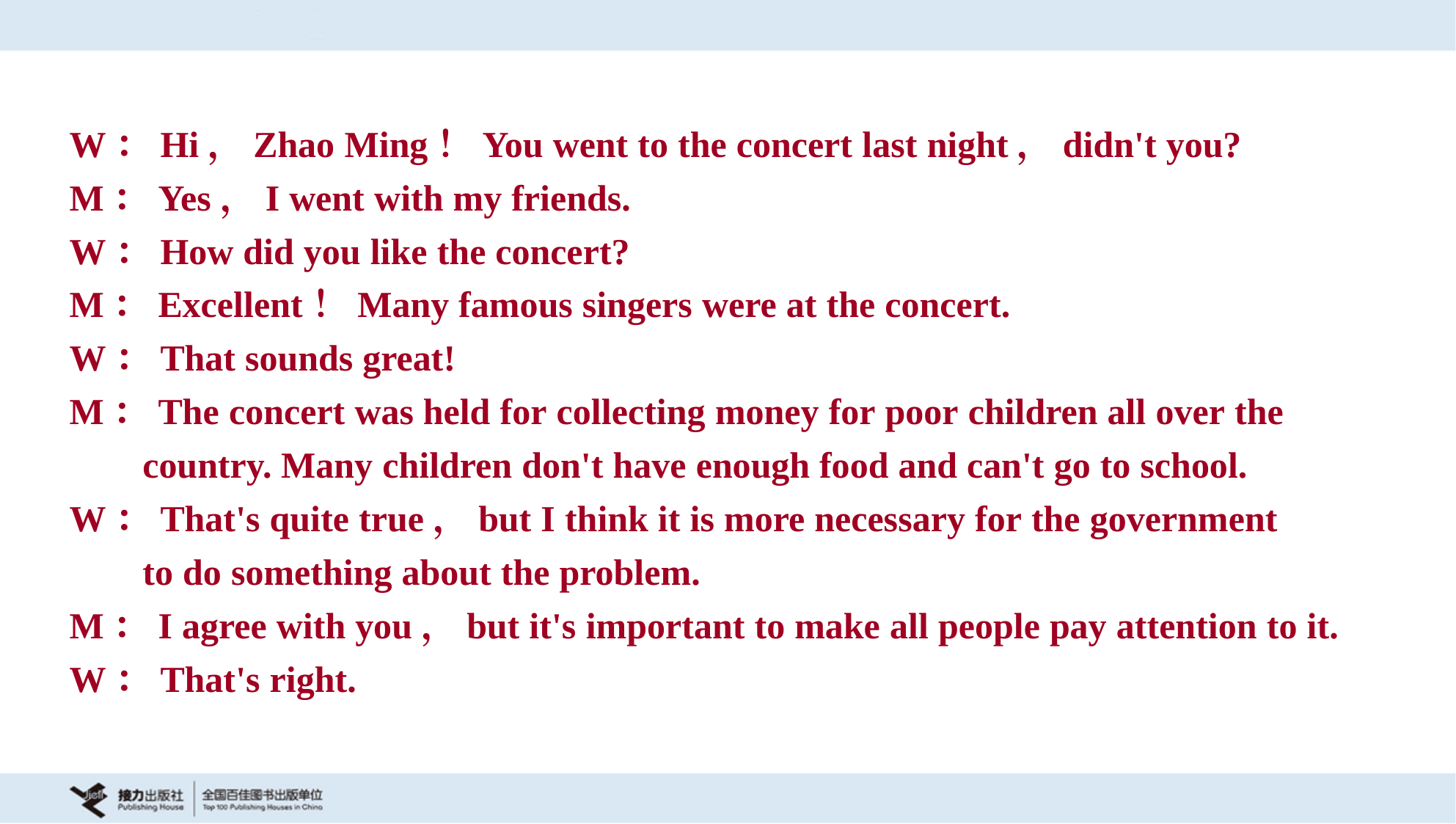

W：Hi，Zhao Ming！You went to the concert last night，didn't you?
M：Yes，I went with my friends.
W：How did you like the concert?
M：Excellent！Many famous singers were at the concert.
W：That sounds great!
M：The concert was held for collecting money for poor children all over the
        country. Many children don't have enough food and can't go to school.
W：That's quite true，but I think it is more necessary for the government
        to do something about the problem.
M：I agree with you，but it's important to make all people pay attention to it.
W：That's right.